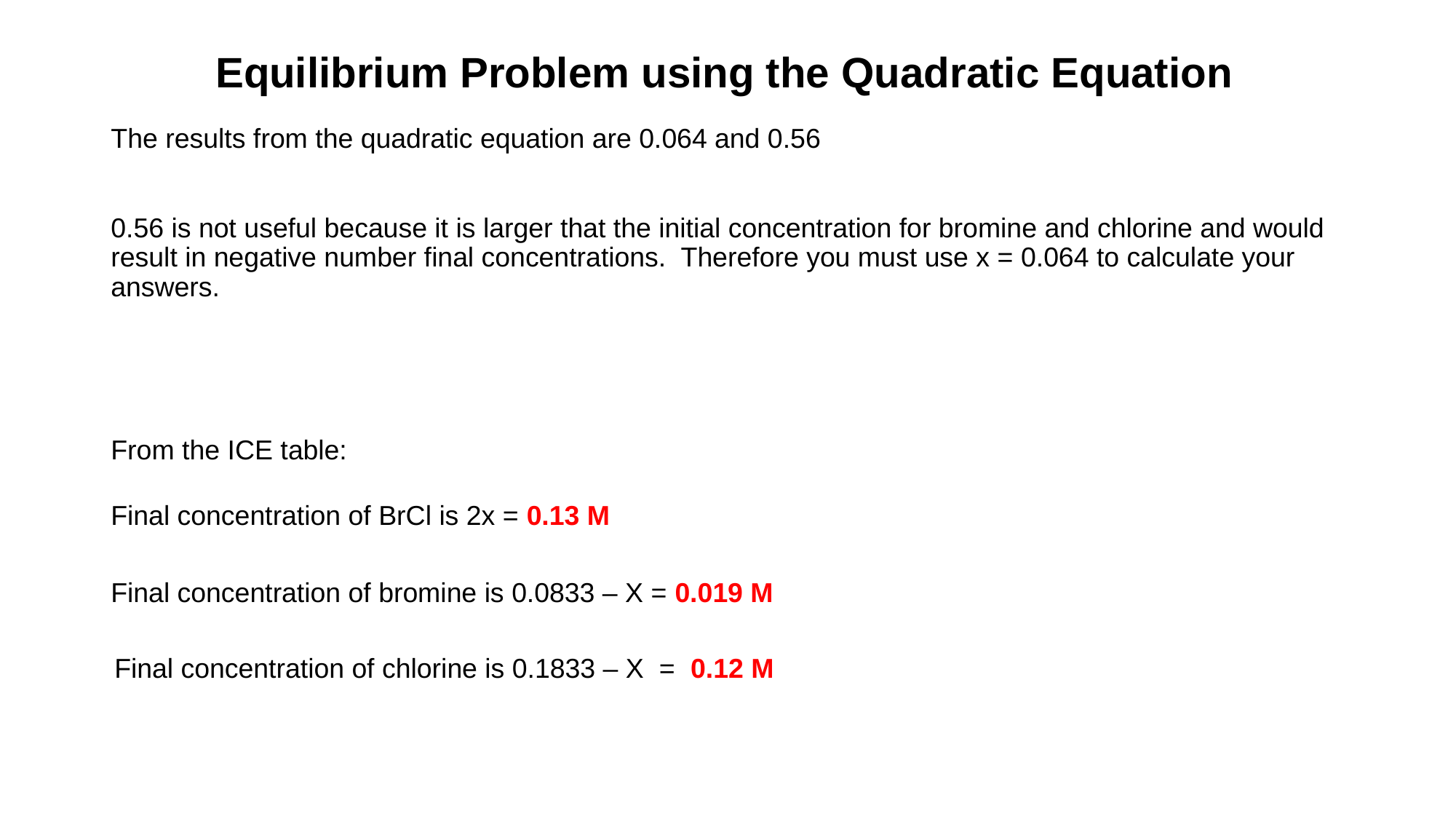

# Equilibrium Problem using the Quadratic Equation
The results from the quadratic equation are 0.064 and 0.56

0.56 is not useful because it is larger that the initial concentration for bromine and chlorine and would result in negative number final concentrations.  Therefore you must use x = 0.064 to calculate your answers.
From the ICE table:

Final concentration of BrCl is 2x = 0.13 M
Final concentration of bromine is 0.0833 – X = 0.019 M
Final concentration of chlorine is 0.1833 – X  =  0.12 M